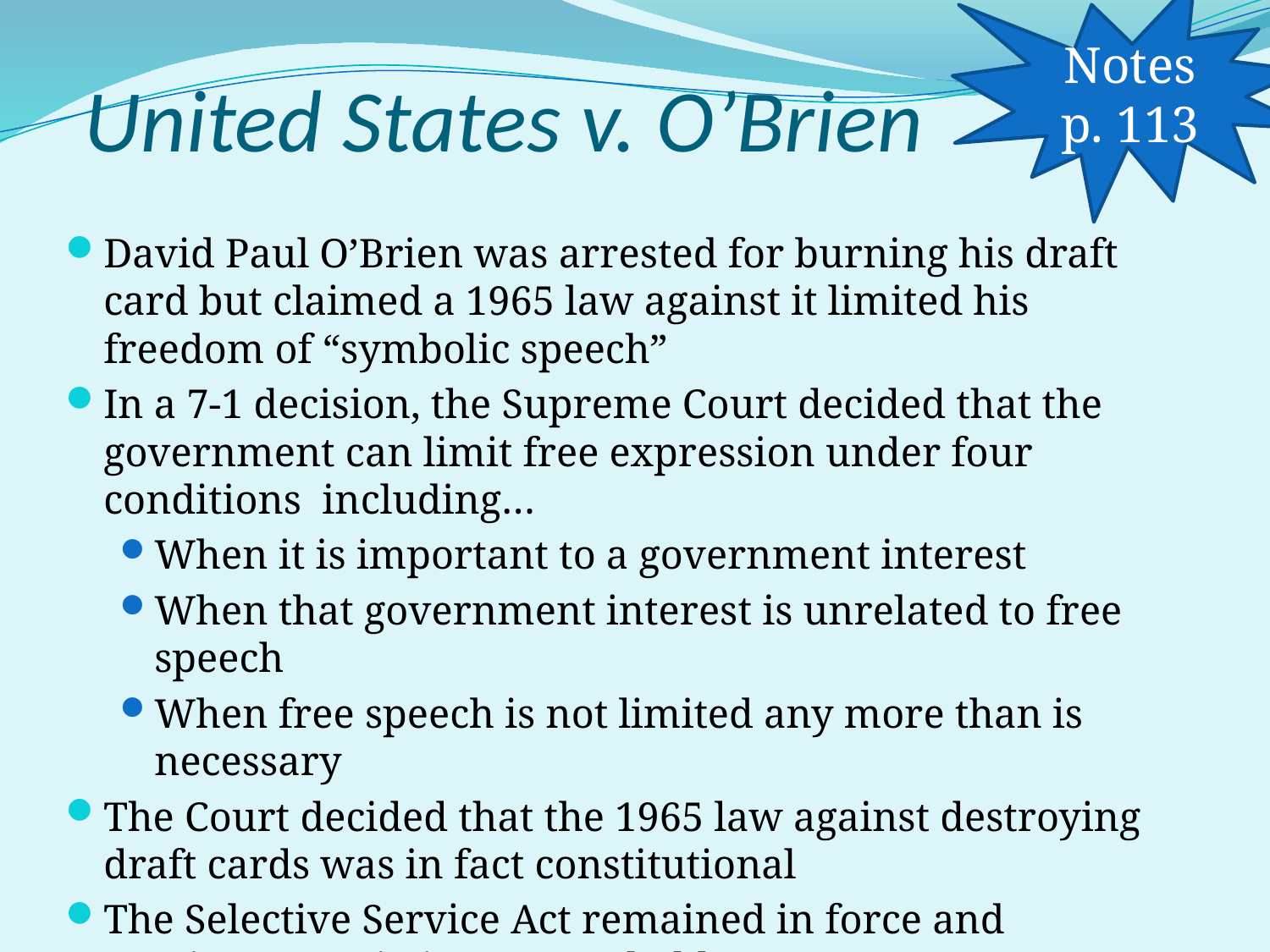

Notes
p. 113
# United States v. O’Brien
David Paul O’Brien was arrested for burning his draft card but claimed a 1965 law against it limited his freedom of “symbolic speech”
In a 7-1 decision, the Supreme Court decided that the government can limit free expression under four conditions  including…
When it is important to a government interest
When that government interest is unrelated to free speech
When free speech is not limited any more than is necessary
The Court decided that the 1965 law against destroying draft cards was in fact constitutional
The Selective Service Act remained in force and O’Brien’s conviction was upheld